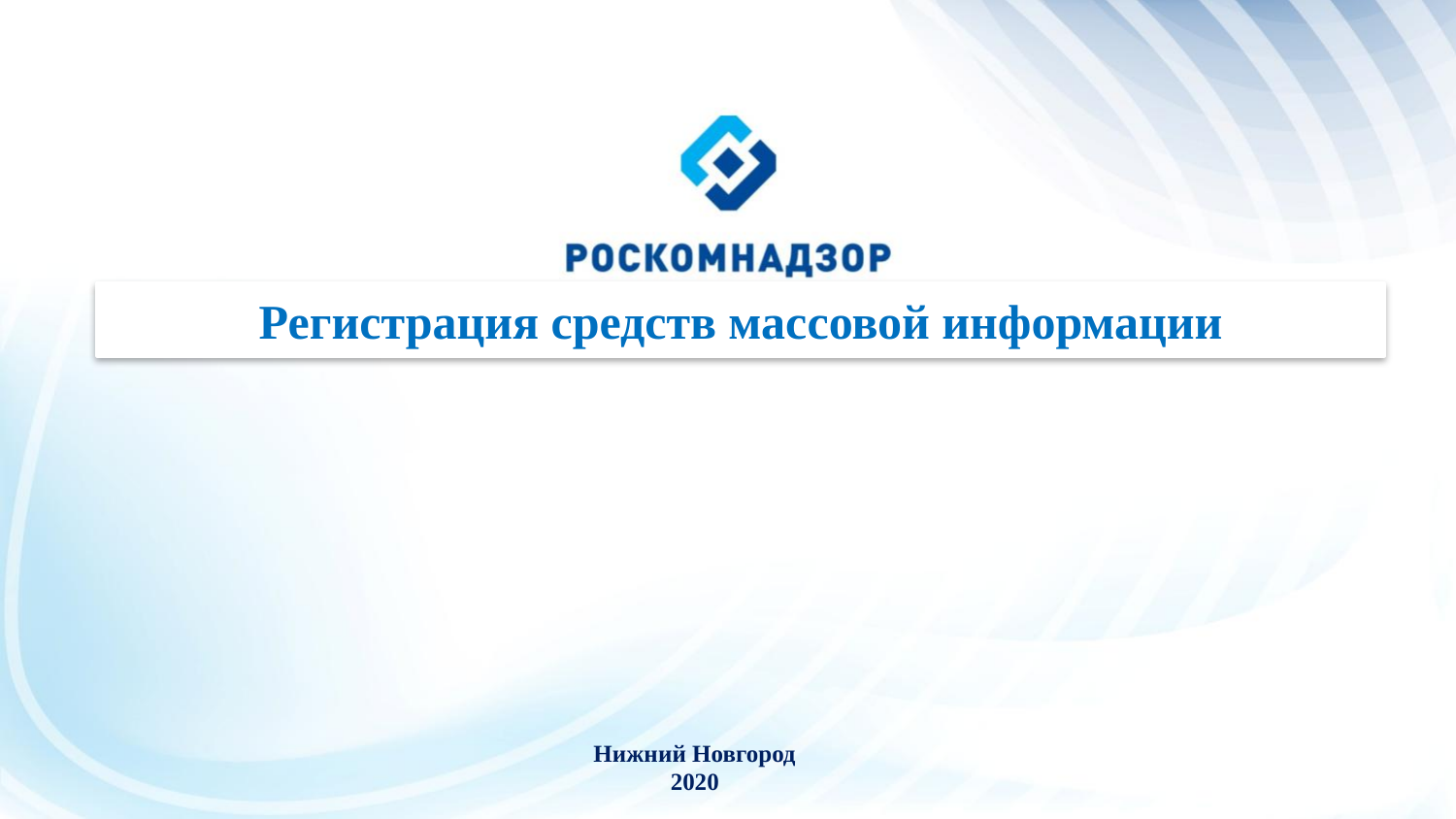

Регистрация средств массовой информации

Нижний Новгород
2020